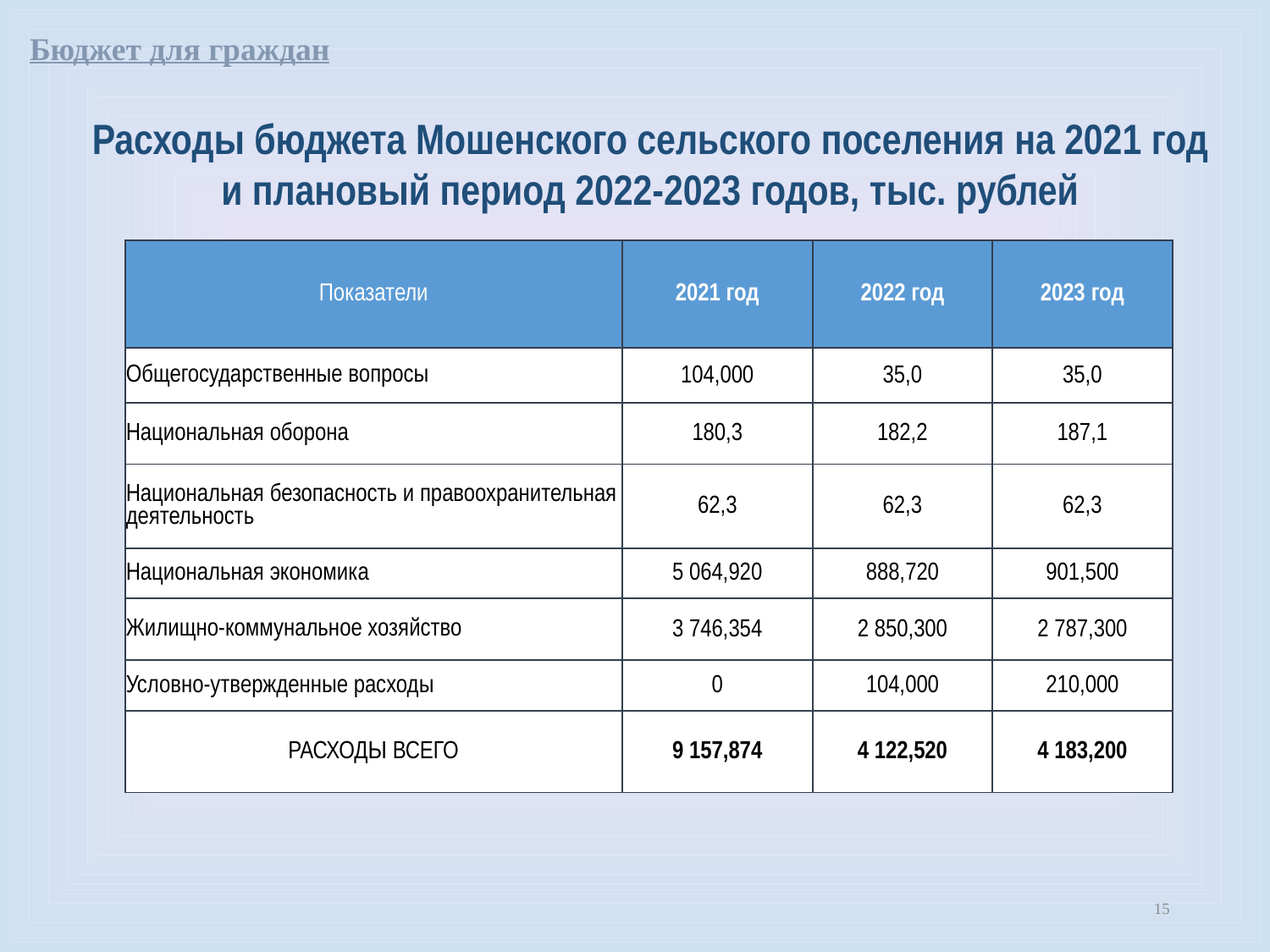

Бюджет для граждан
Расходы бюджета Мошенского сельского поселения на 2021 год и плановый период 2022-2023 годов, тыс. рублей
| Показатели | 2021 год | 2022 год | 2023 год |
| --- | --- | --- | --- |
| Общегосударственные вопросы | 104,000 | 35,0 | 35,0 |
| Национальная оборона | 180,3 | 182,2 | 187,1 |
| Национальная безопасность и правоохранительная деятельность | 62,3 | 62,3 | 62,3 |
| Национальная экономика | 5 064,920 | 888,720 | 901,500 |
| Жилищно-коммунальное хозяйство | 3 746,354 | 2 850,300 | 2 787,300 |
| Условно-утвержденные расходы | 0 | 104,000 | 210,000 |
| РАСХОДЫ ВСЕГО | 9 157,874 | 4 122,520 | 4 183,200 |
15